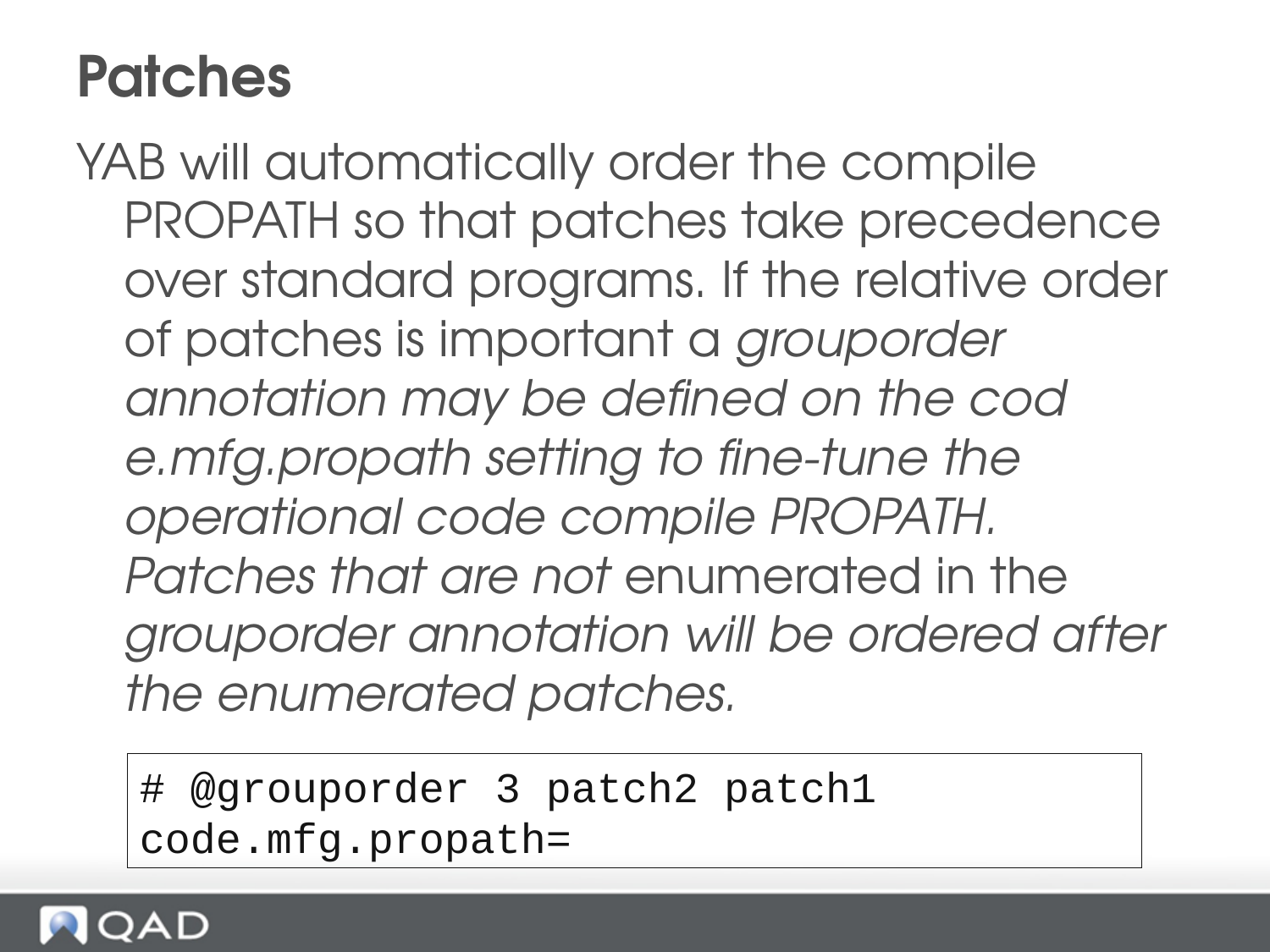

# Patches
YAB will automatically order the compile PROPATH so that patches take precedence over standard programs. If the relative order of patches is important a grouporder annotation may be defined on the cod e.mfg.propath setting to fine-tune the operational code compile PROPATH. Patches that are not enumerated in the grouporder annotation will be ordered after the enumerated patches.

# @grouporder 3 patch2 patch1
code.mfg.propath=